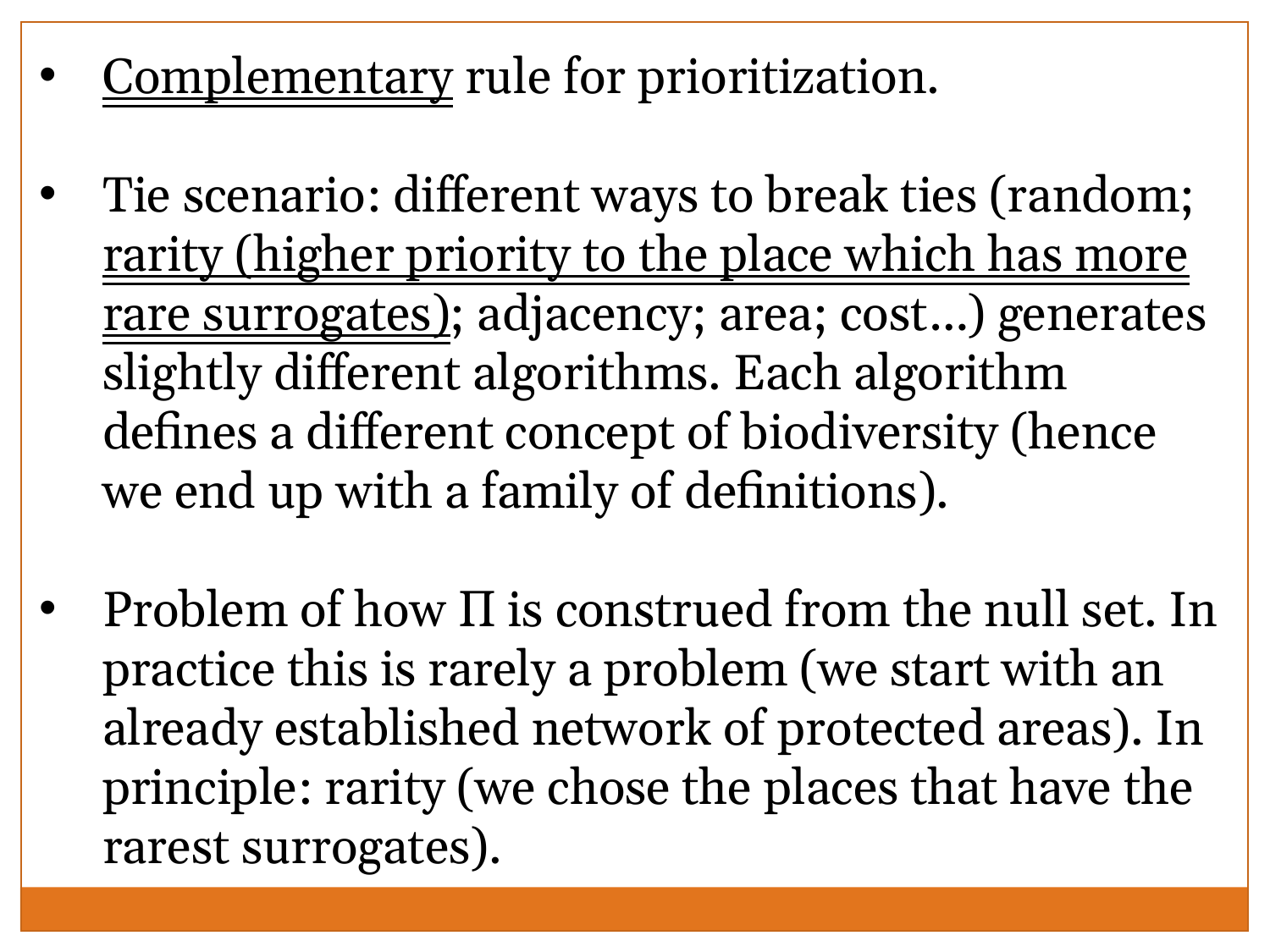

Complementary rule for prioritization.

Tie scenario: different ways to break ties (random; rarity (higher priority to the place which has more rare surrogates); adjacency; area; cost…) generates slightly different algorithms. Each algorithm defines a different concept of biodiversity (hence we end up with a family of definitions).

Problem of how Π is construed from the null set. In practice this is rarely a problem (we start with an already established network of protected areas). In principle: rarity (we chose the places that have the rarest surrogates).